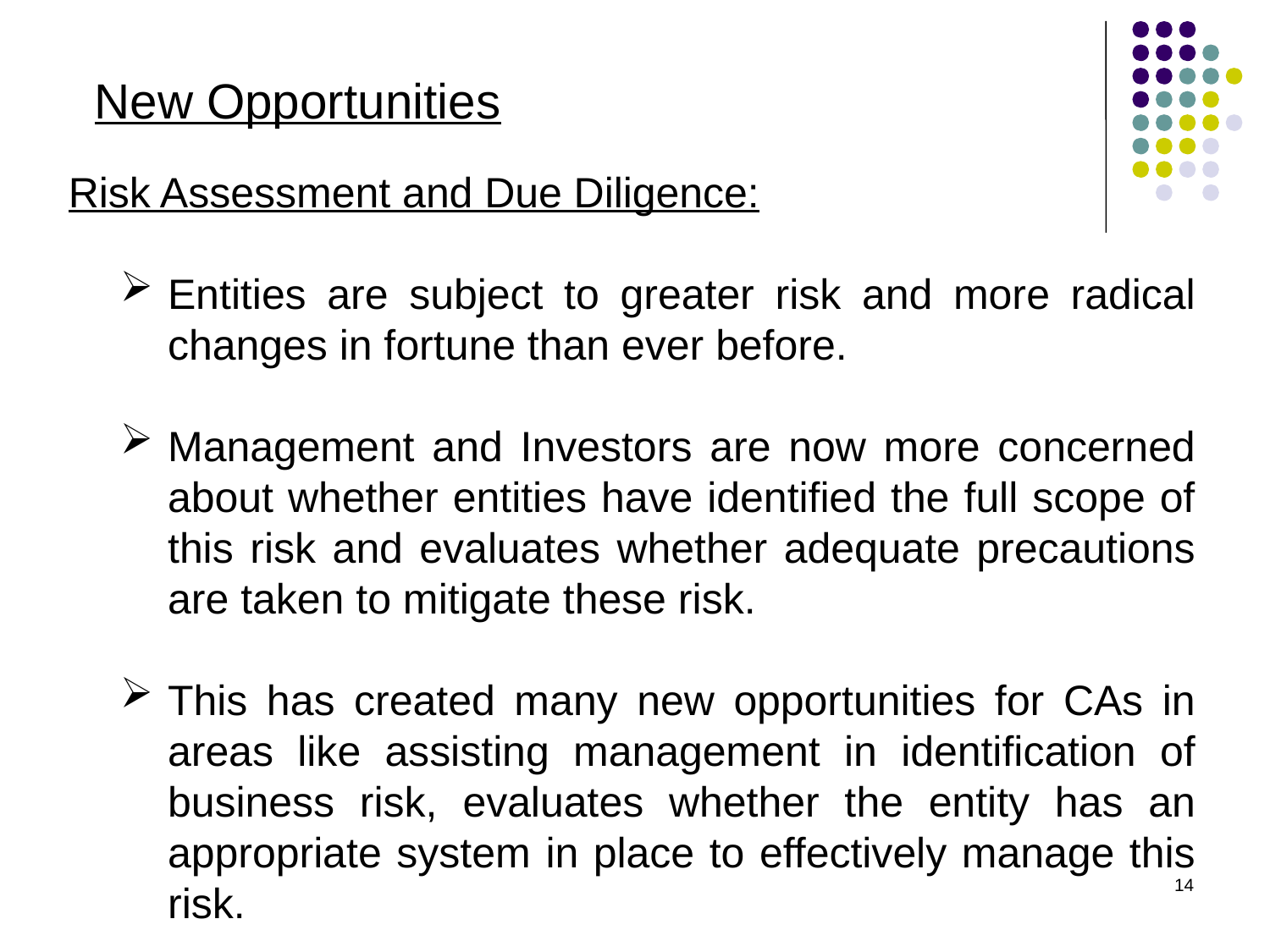

New Opportunities
 Risk Assessment and Due Diligence:

Entities are subject to greater risk and more radical changes in fortune than ever before.

Management and Investors are now more concerned about whether entities have identified the full scope of this risk and evaluates whether adequate precautions are taken to mitigate these risk.

This has created many new opportunities for CAs in areas like assisting management in identification of business risk, evaluates whether the entity has an appropriate system in place to effectively manage this risk.

14